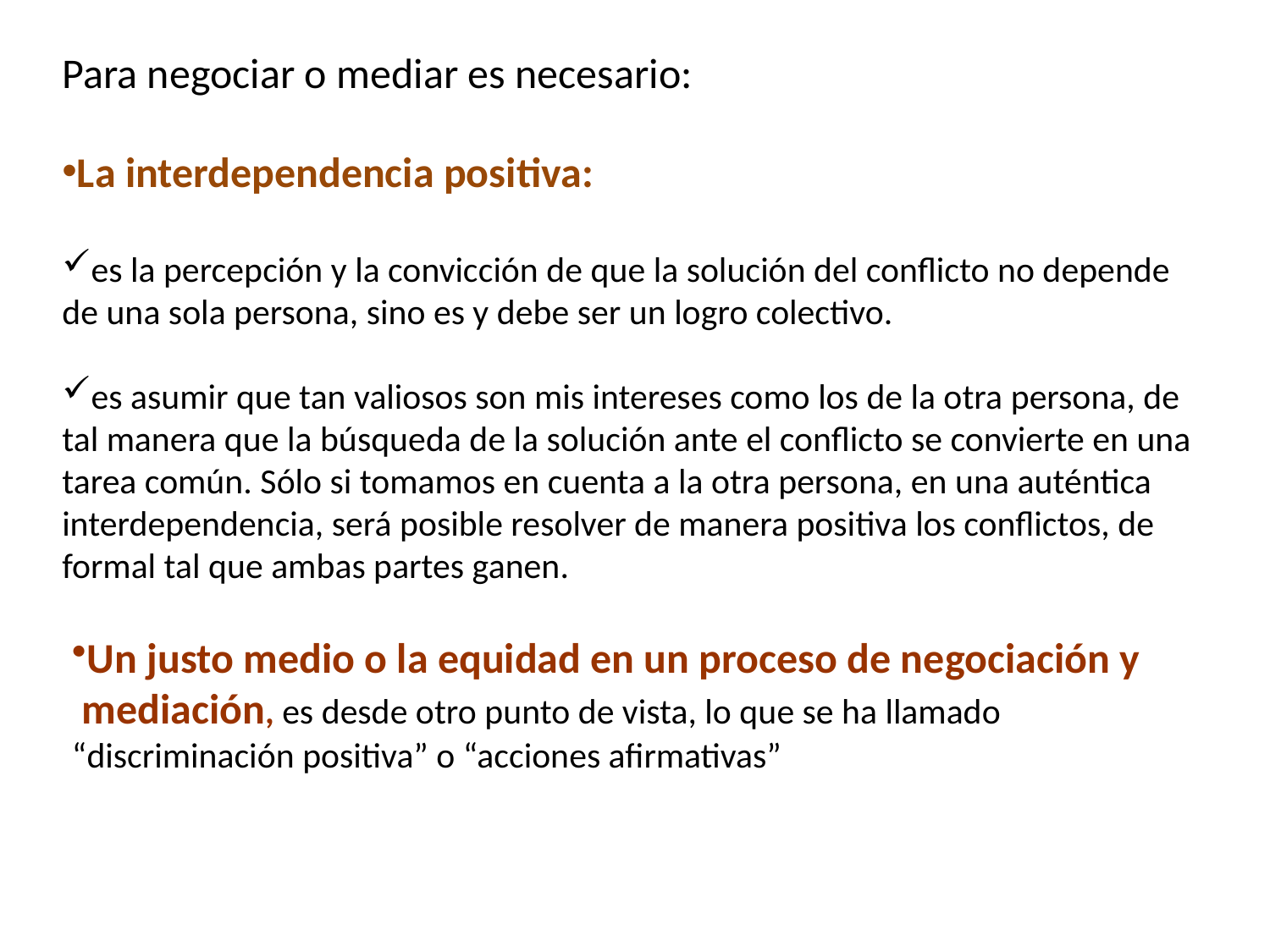

Para negociar o mediar es necesario:
La interdependencia positiva:

es la percepción y la convicción de que la solución del conflicto no depende de una sola persona, sino es y debe ser un logro colectivo.

es asumir que tan valiosos son mis intereses como los de la otra persona, de tal manera que la búsqueda de la solución ante el conflicto se convierte en una tarea común. Sólo si tomamos en cuenta a la otra persona, en una auténtica interdependencia, será posible resolver de manera positiva los conflictos, de formal tal que ambas partes ganen.
Un justo medio o la equidad en un proceso de negociación y
 mediación, es desde otro punto de vista, lo que se ha llamado
“discriminación positiva” o “acciones afirmativas”